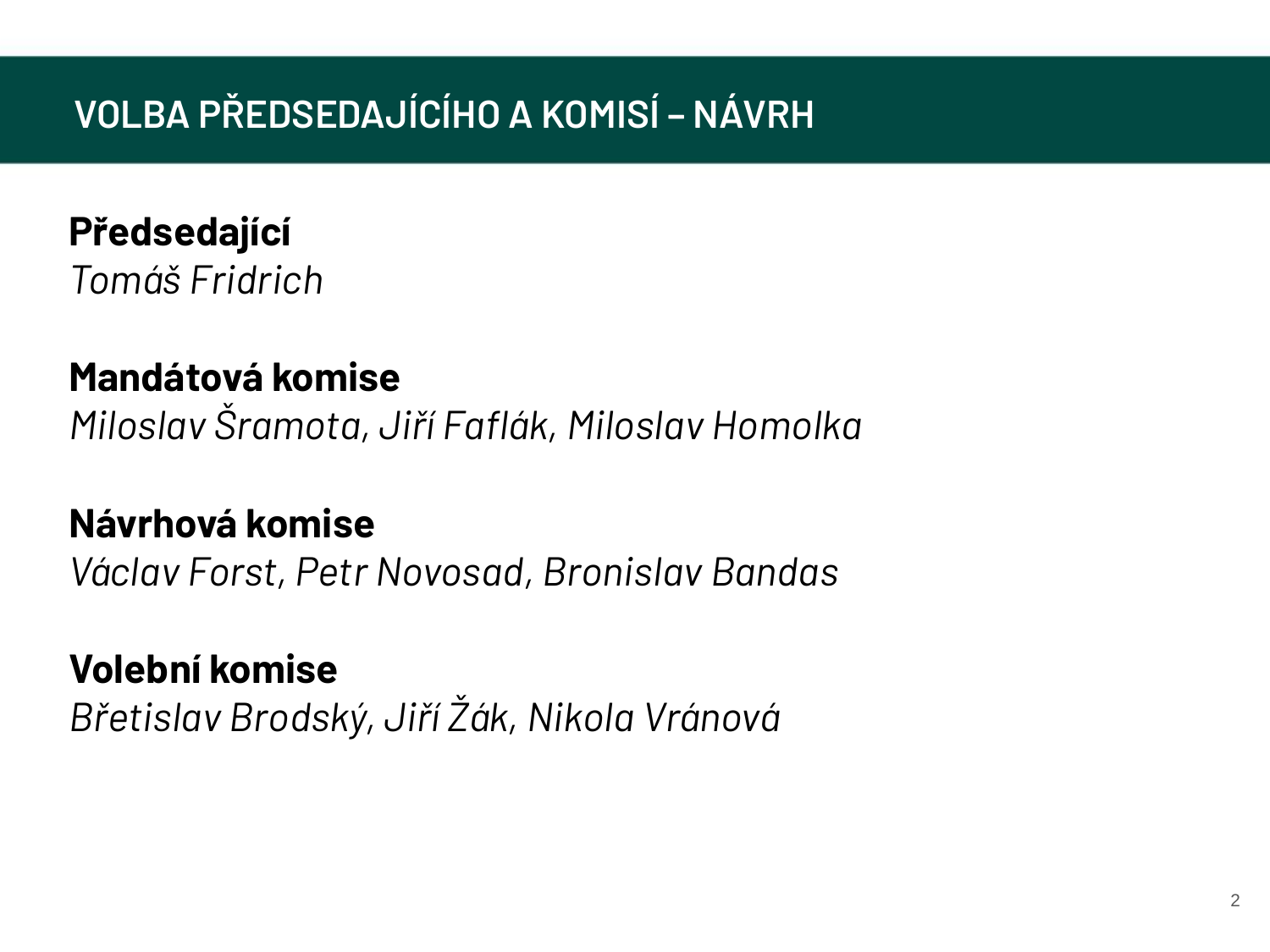

VOLBA PŘEDSEDAJÍCÍHO A KOMISÍ – NÁVRH
Předsedající
Tomáš Fridrich

Mandátová komise
Miloslav Šramota, Jiří Faflák, Miloslav Homolka

Návrhová komise
Václav Forst, Petr Novosad, Bronislav Bandas

Volební komise
Břetislav Brodský, Jiří Žák, Nikola Vránová
2